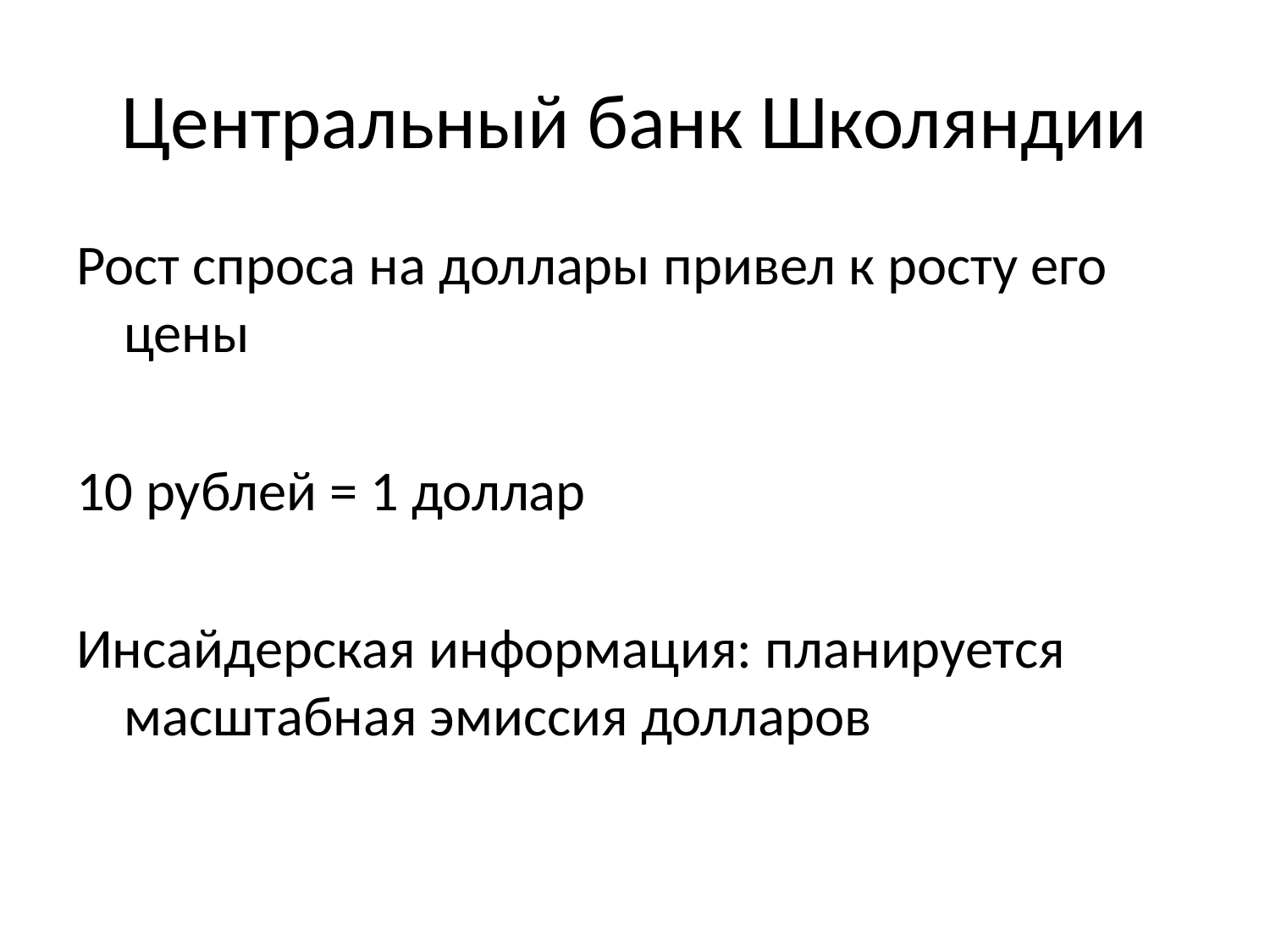

# Центральный банк Школяндии
Рост спроса на доллары привел к росту его цены

10 рублей = 1 доллар

Инсайдерская информация: планируется масштабная эмиссия долларов